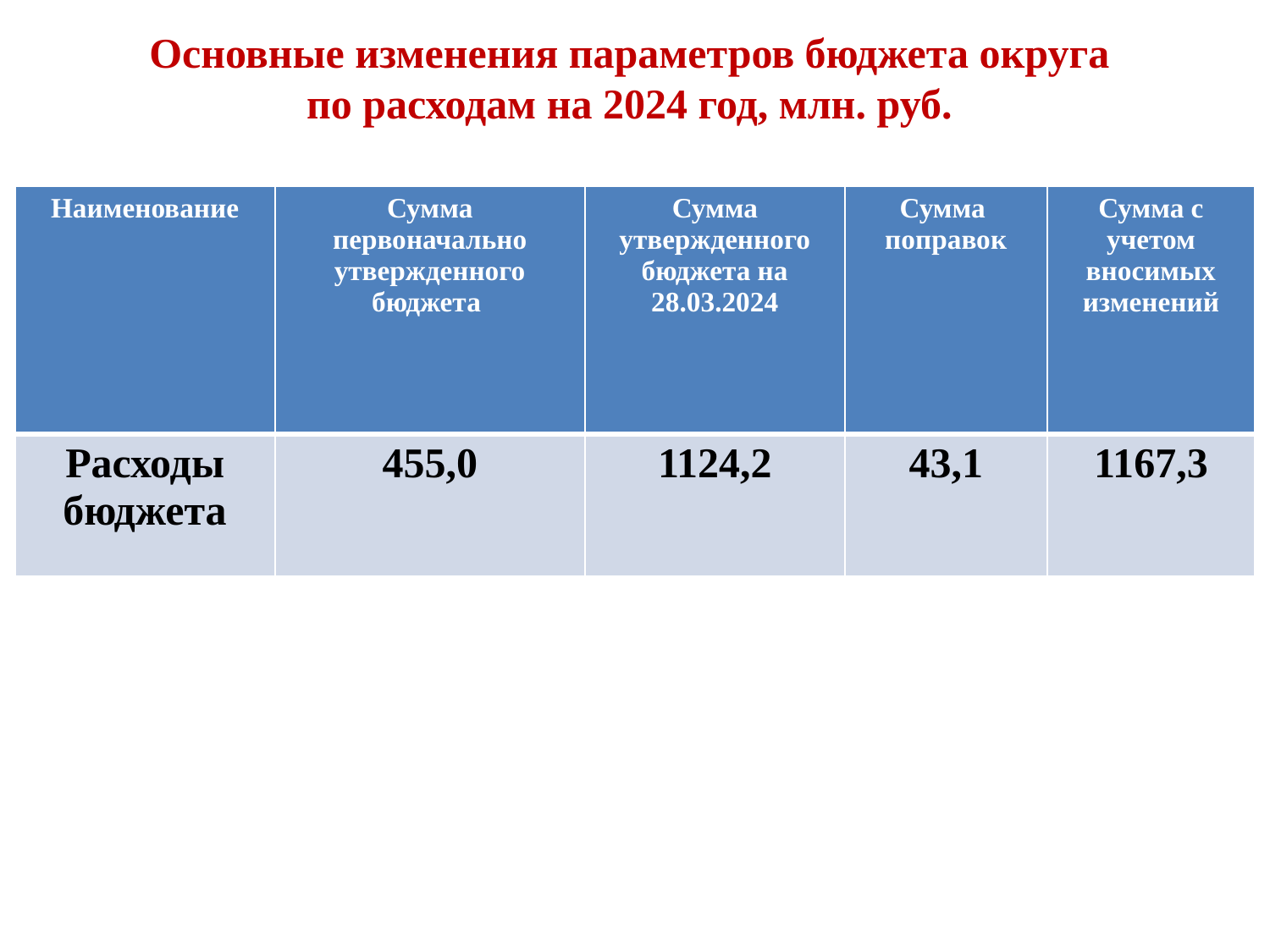

# Основные изменения параметров бюджета округа по расходам на 2024 год, млн. руб.
| Наименование | Сумма первоначально утвержденного бюджета | Сумма утвержденного бюджета на 28.03.2024 | Сумма поправок | Сумма с учетом вносимых изменений |
| --- | --- | --- | --- | --- |
| Расходы бюджета | 455,0 | 1124,2 | 43,1 | 1167,3 |